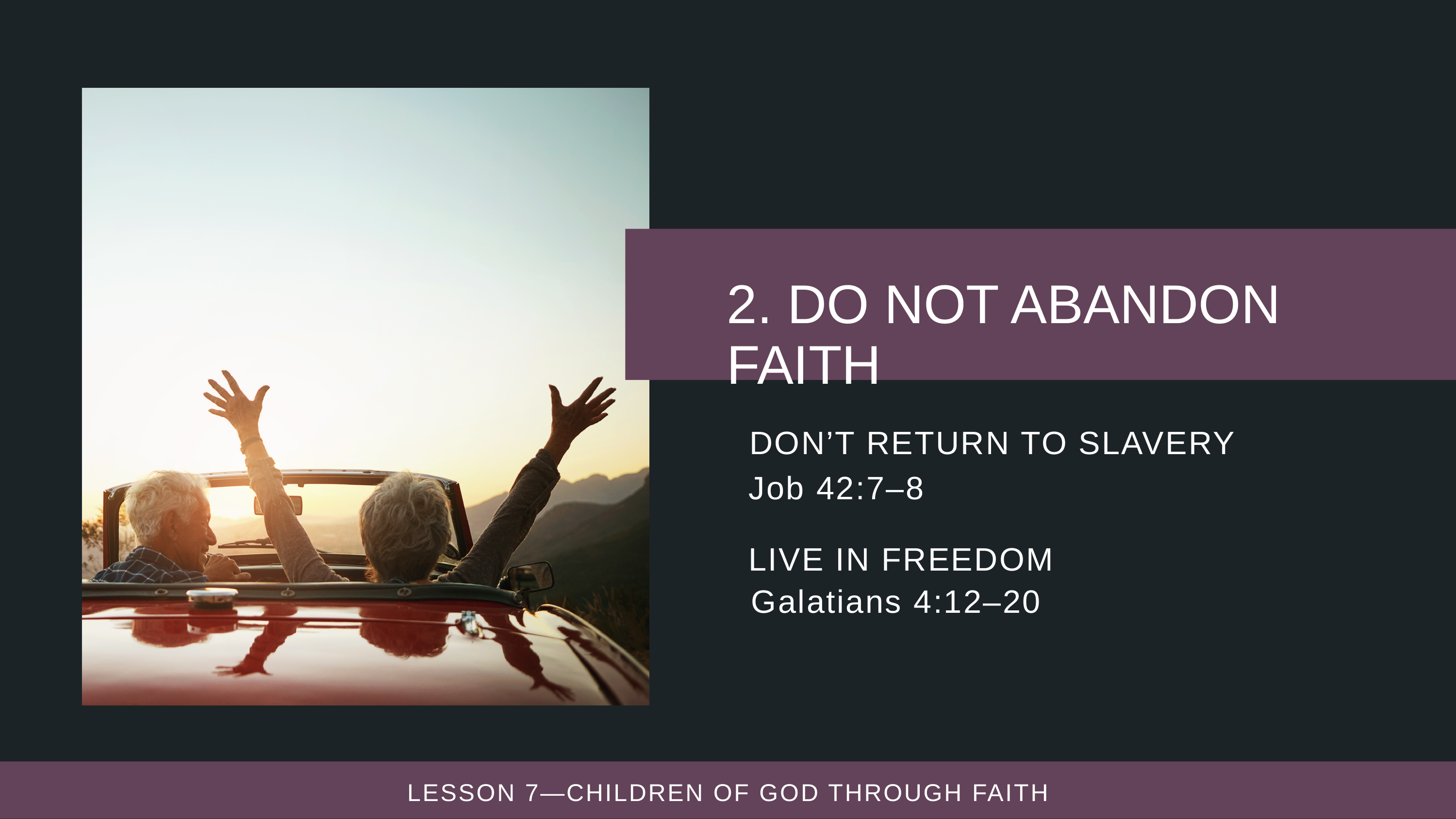

DON’T RETURN TO SLAVERY
Job 42:7–8
LIVE IN FREEDOM
Galatians 4:12–20